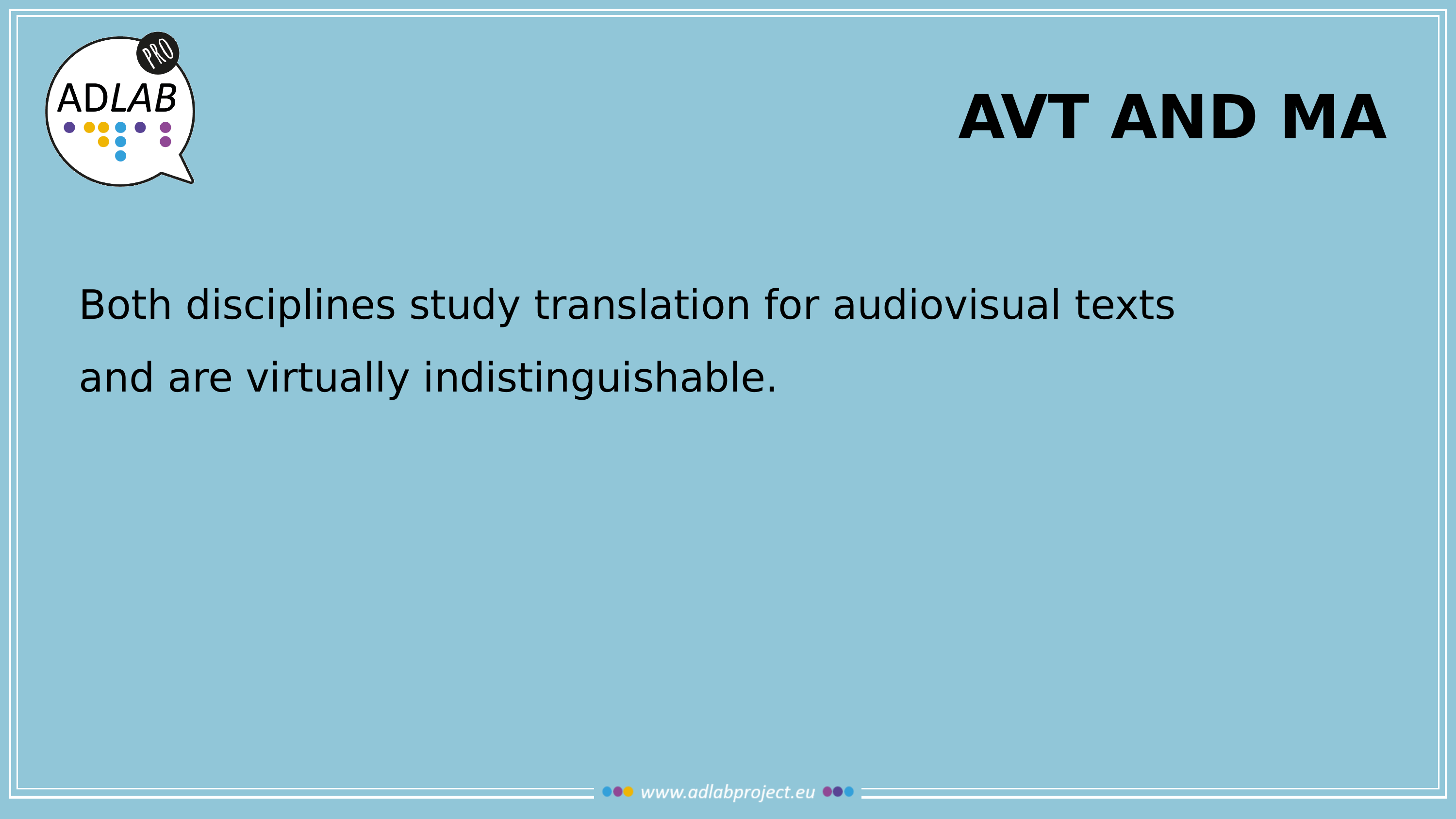

# AVT AND MA
Both disciplines study translation for audiovisual texts and are virtually indistinguishable.